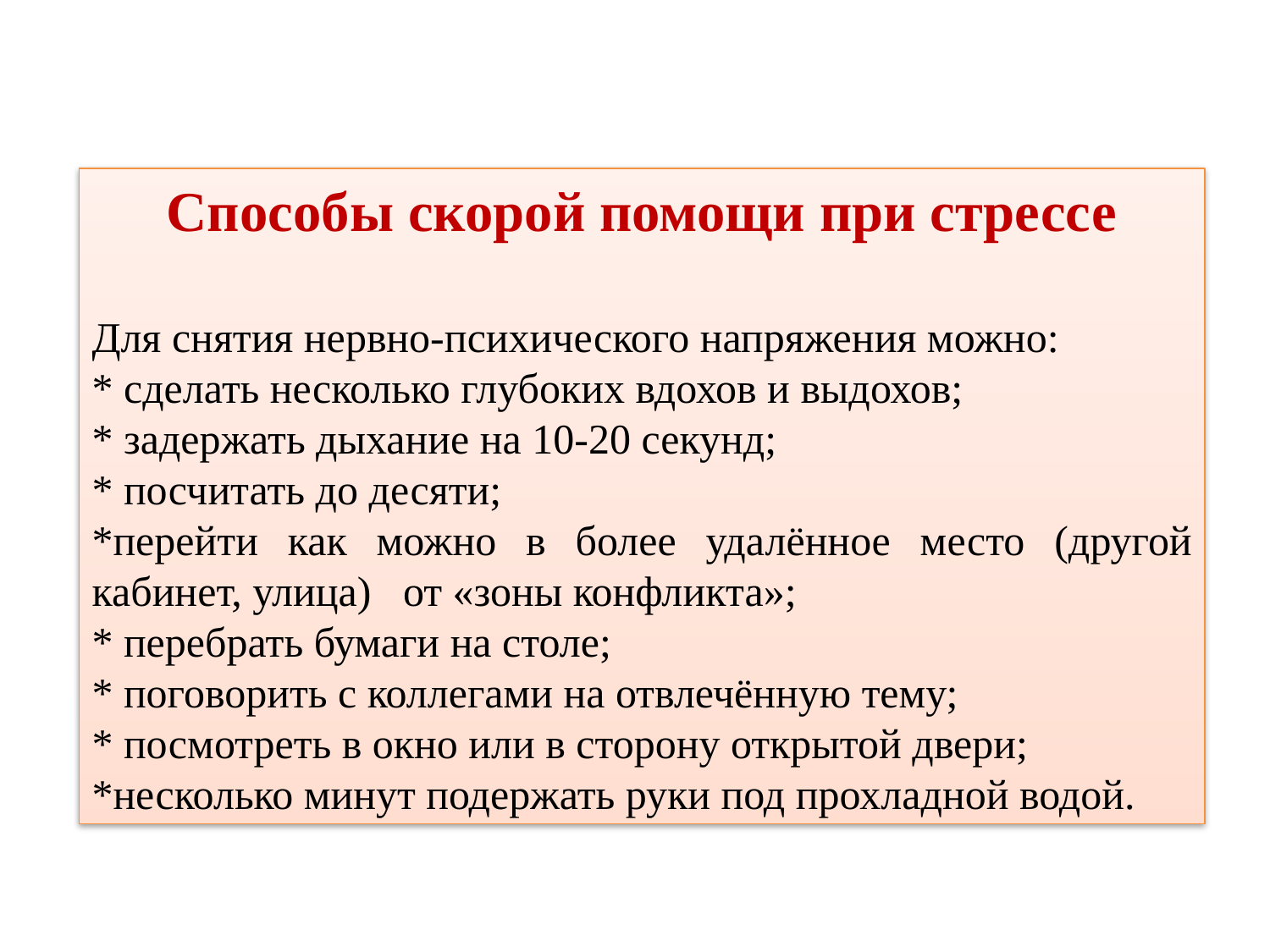

Способы скорой помощи при стрессе

Для снятия нервно-психического напряжения можно:
* сделать несколько глубоких вдохов и выдохов;
* задержать дыхание на 10-20 секунд;
* посчитать до десяти;
*перейти как можно в более удалённое место (другой кабинет, улица)   от «зоны конфликта»;
* перебрать бумаги на столе;
* поговорить с коллегами на отвлечённую тему;
* посмотреть в окно или в сторону открытой двери;
*несколько минут подержать руки под прохладной водой.